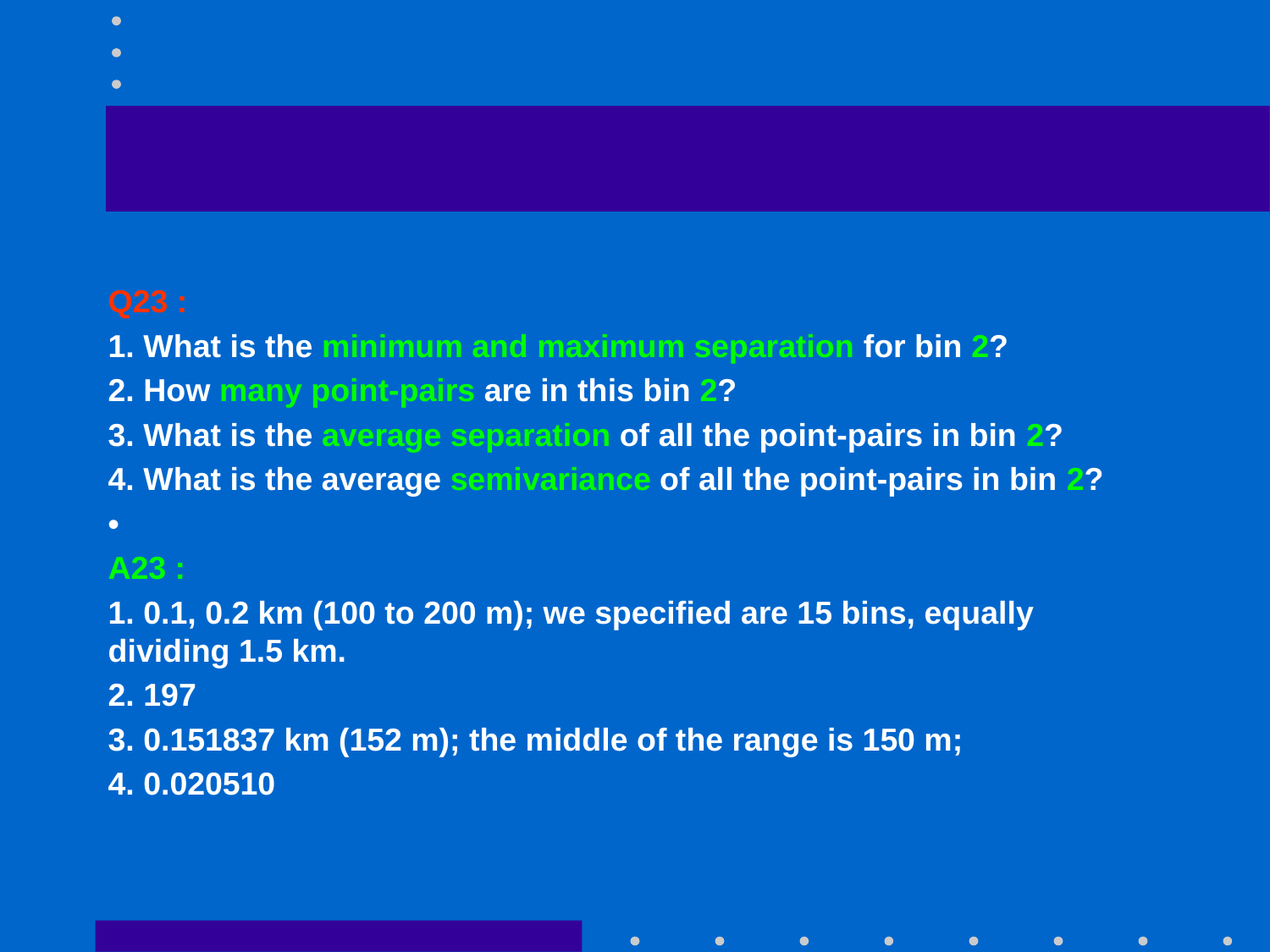

#
Q23 :
1. What is the minimum and maximum separation for bin 2?
2. How many point-pairs are in this bin 2?
3. What is the average separation of all the point-pairs in bin 2?
4. What is the average semivariance of all the point-pairs in bin 2?
•
A23 :
1. 0.1, 0.2 km (100 to 200 m); we specified are 15 bins, equally dividing 1.5 km.
2. 197
3. 0.151837 km (152 m); the middle of the range is 150 m;
4. 0.020510